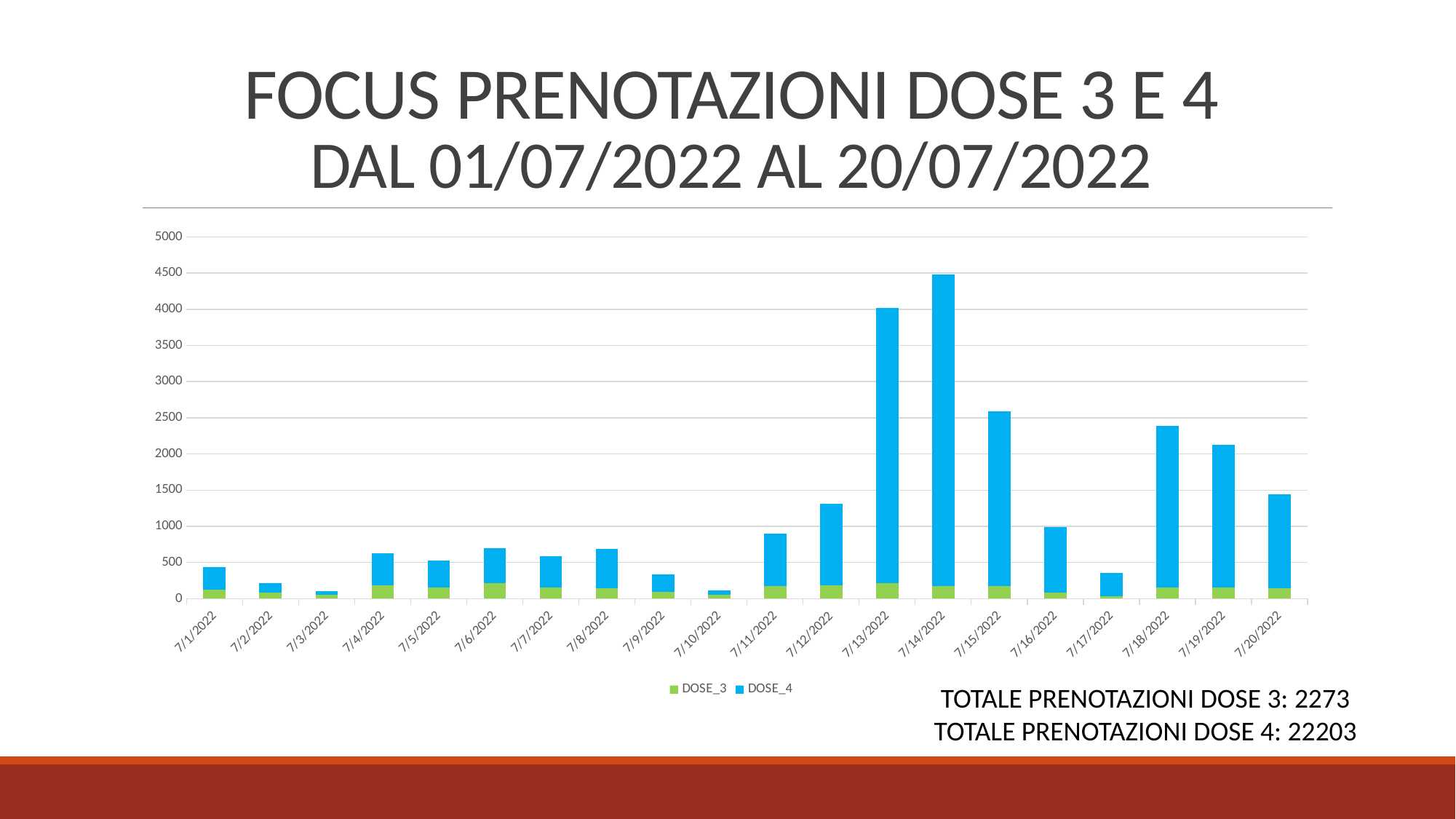

# Focus prenotazioni dose 3 e 4 dal 01/07/2022 al 20/07/2022

### Chart

| Category | DOSE_3 | DOSE_4 |
|---|---|---|
| 44743 | 128.0 | 310.0 |
| 44744 | 84.0 | 132.0 |
| 44745 | 53.0 | 51.0 |
| 44746 | 184.0 | 448.0 |
| 44747 | 154.0 | 369.0 |
| 44748 | 214.0 | 487.0 |
| 44749 | 153.0 | 437.0 |
| 44750 | 144.0 | 545.0 |
| 44751 | 98.0 | 238.0 |
| 44752 | 51.0 | 66.0 |
| 44753 | 175.0 | 725.0 |
| 44754 | 187.0 | 1126.0 |
| 44755 | 214.0 | 3807.0 |
| 44756 | 177.0 | 4306.0 |
| 44757 | 178.0 | 2416.0 |
| 44758 | 83.0 | 911.0 |
| 44759 | 39.0 | 320.0 |
| 44760 | 159.0 | 2233.0 |
| 44761 | 155.0 | 1977.0 |
| 44762 | 143.0 | 1299.0 |
Totale prenotazioni dose 3: 2273
Totale prenotazioni dose 4: 22203